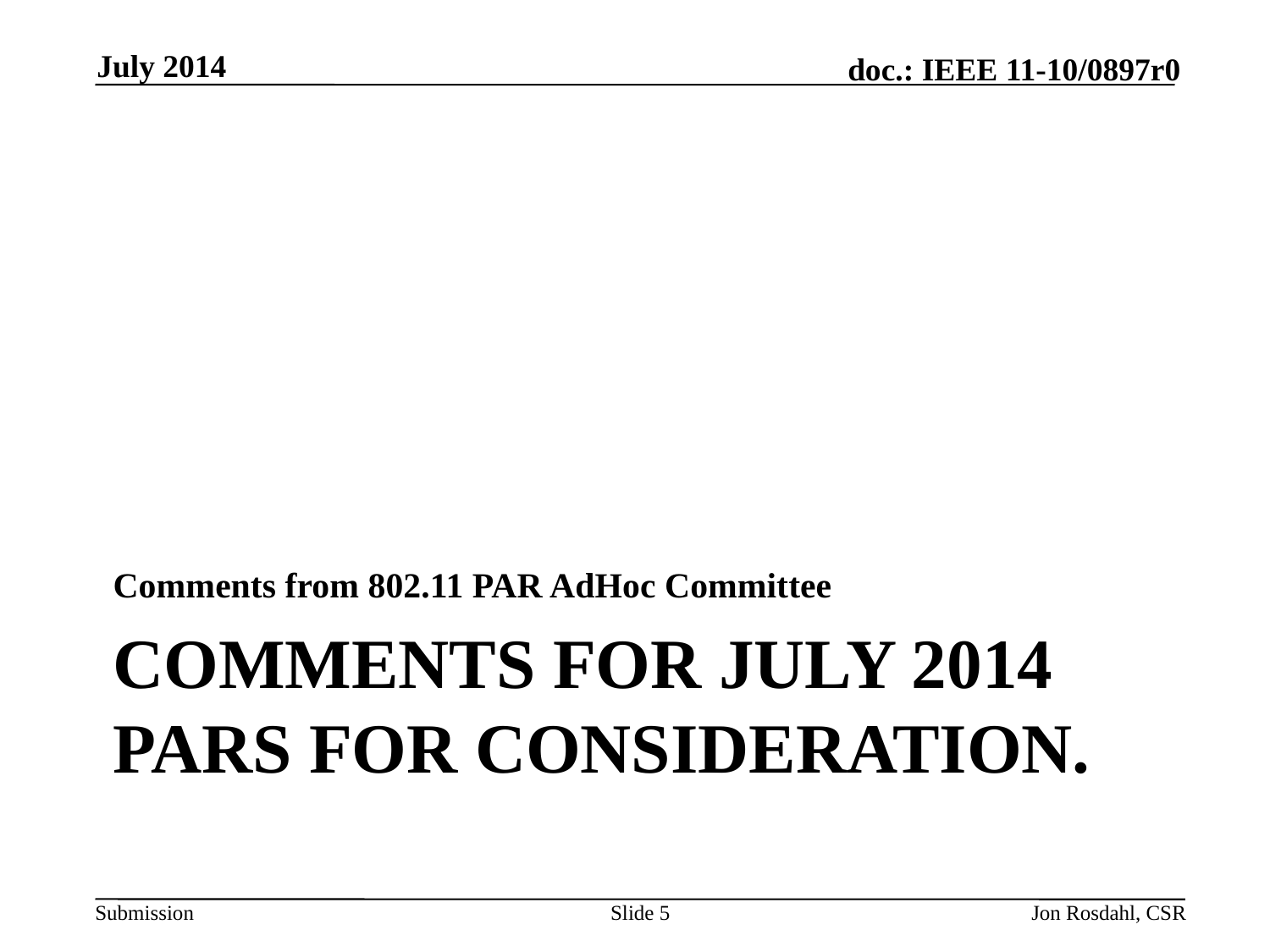

July 2014
Comments from 802.11 PAR AdHoc Committee
# Comments for July 2014 PARS for consideration.
Slide 5
Jon Rosdahl, CSR